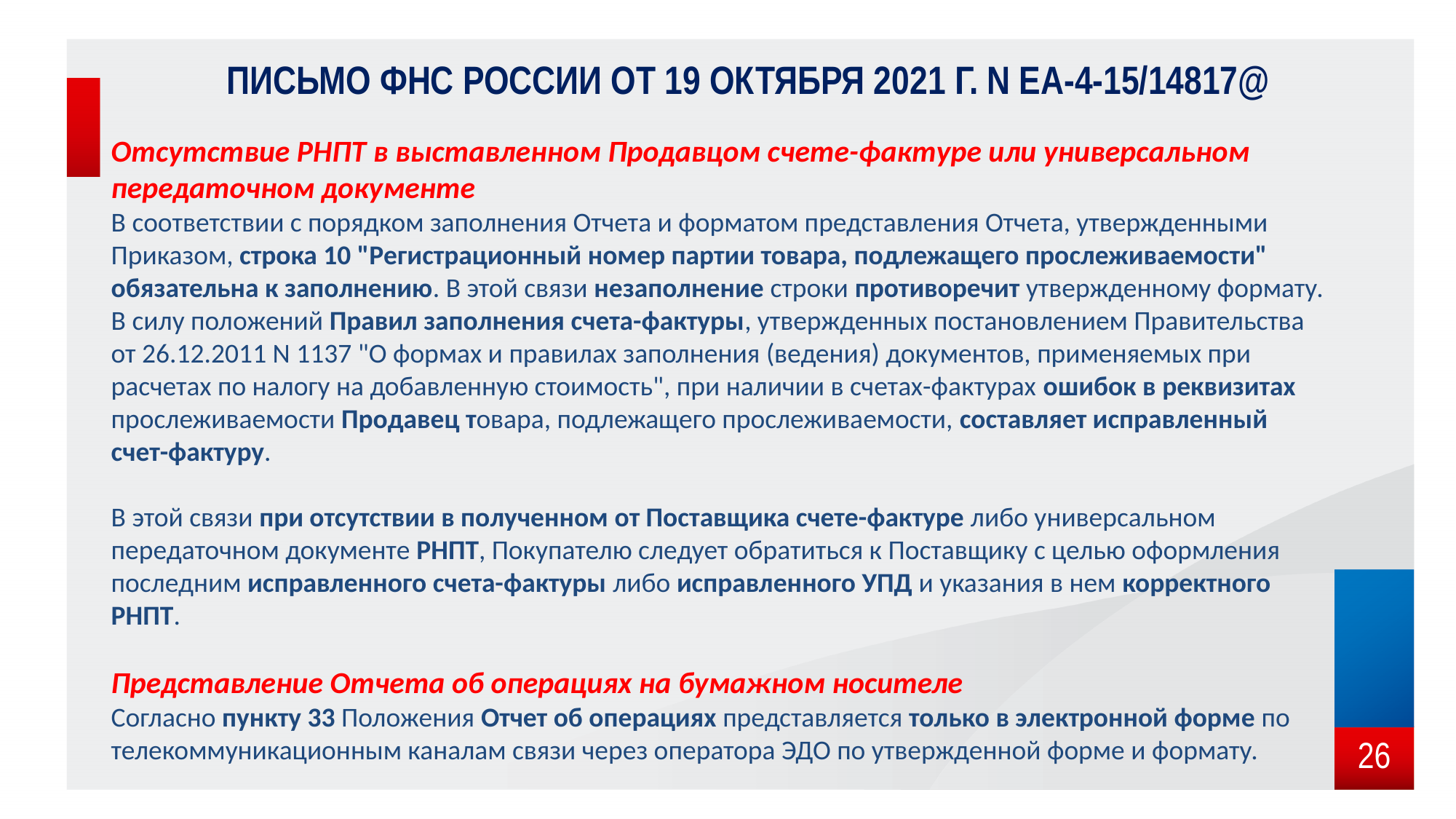

# Письмо ФНС России от 19 октября 2021 г. N ЕА-4-15/14817@
Отсутствие РНПТ в выставленном Продавцом счете-фактуре или универсальном передаточном документе
В соответствии с порядком заполнения Отчета и форматом представления Отчета, утвержденными Приказом, строка 10 "Регистрационный номер партии товара, подлежащего прослеживаемости" обязательна к заполнению. В этой связи незаполнение строки противоречит утвержденному формату.
В силу положений Правил заполнения счета-фактуры, утвержденных постановлением Правительства от 26.12.2011 N 1137 "О формах и правилах заполнения (ведения) документов, применяемых при расчетах по налогу на добавленную стоимость", при наличии в счетах-фактурах ошибок в реквизитах прослеживаемости Продавец товара, подлежащего прослеживаемости, составляет исправленный счет-фактуру.

В этой связи при отсутствии в полученном от Поставщика счете-фактуре либо универсальном передаточном документе РНПТ, Покупателю следует обратиться к Поставщику с целью оформления последним исправленного счета-фактуры либо исправленного УПД и указания в нем корректного РНПТ.

Представление Отчета об операциях на бумажном носителе
Согласно пункту 33 Положения Отчет об операциях представляется только в электронной форме по телекоммуникационным каналам связи через оператора ЭДО по утвержденной форме и формату.
26